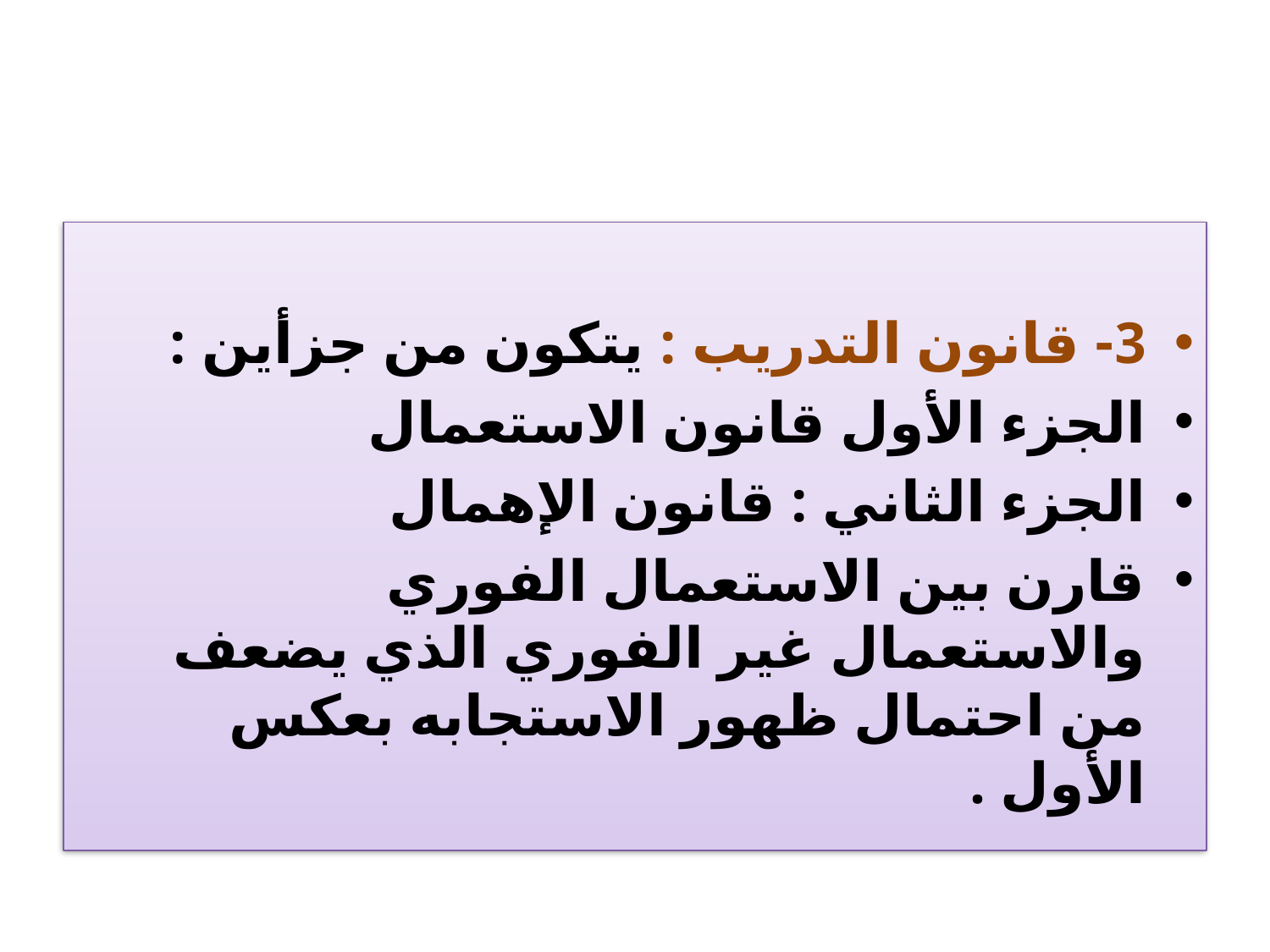

3- قانون التدريب : يتكون من جزأين :
الجزء الأول قانون الاستعمال
الجزء الثاني : قانون الإهمال
قارن بين الاستعمال الفوري والاستعمال غير الفوري الذي يضعف من احتمال ظهور الاستجابه بعكس الأول .